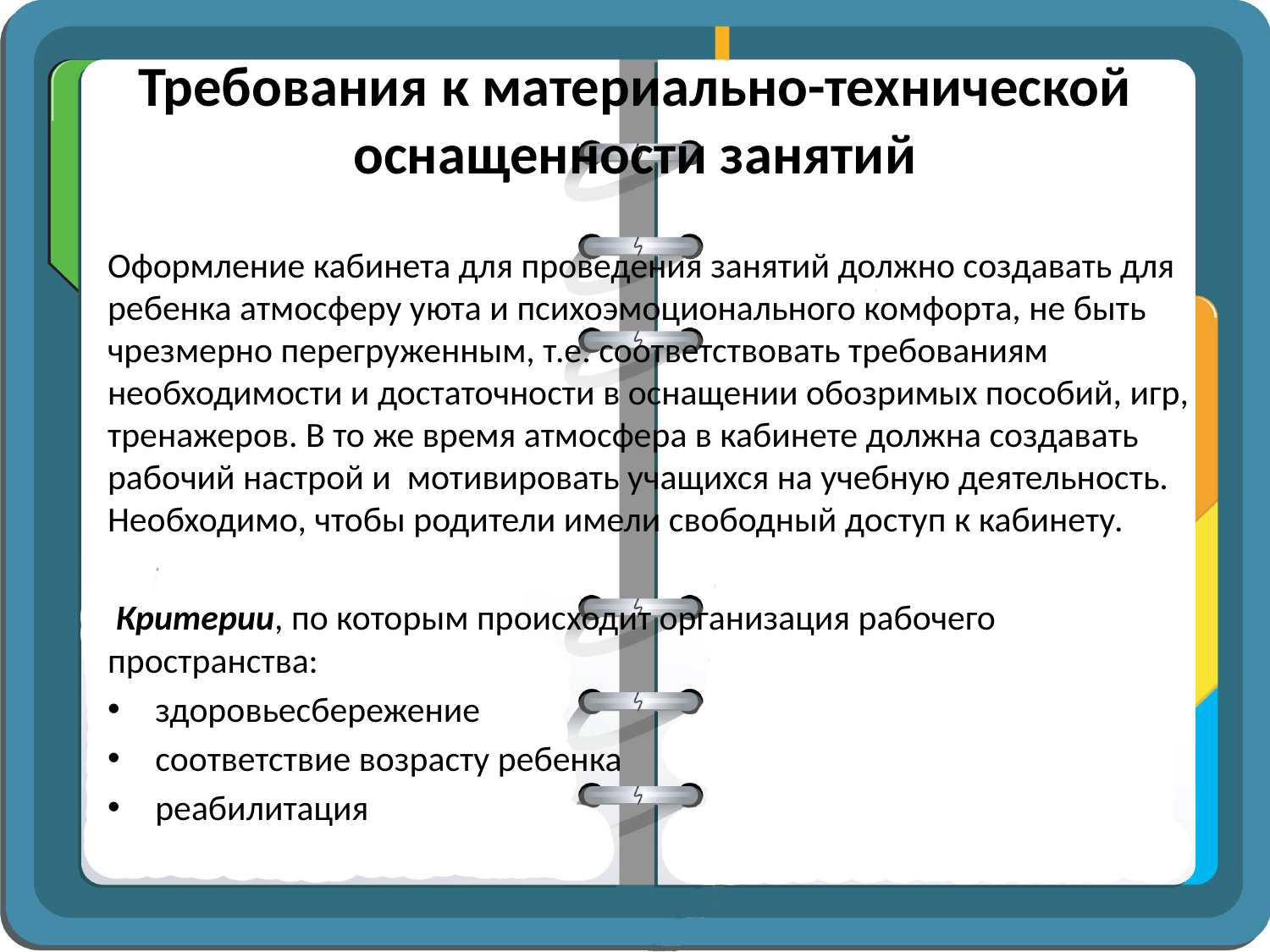

# Требования к материально-технической оснащенности занятий
Оформление кабинета для проведения занятий должно создавать для ребенка атмосферу уюта и психоэмоционального комфорта, не быть чрезмерно перегруженным, т.е. соответствовать требованиям необходимости и достаточности в оснащении обозримых пособий, игр, тренажеров. В то же время атмосфера в кабинете должна создавать рабочий настрой и  мотивировать учащихся на учебную деятельность. Необходимо, чтобы родители имели свободный доступ к кабинету.

 Критерии, по которым происходит организация рабочего пространства:
здоровьесбережение
соответствие возрасту ребенка
реабилитация